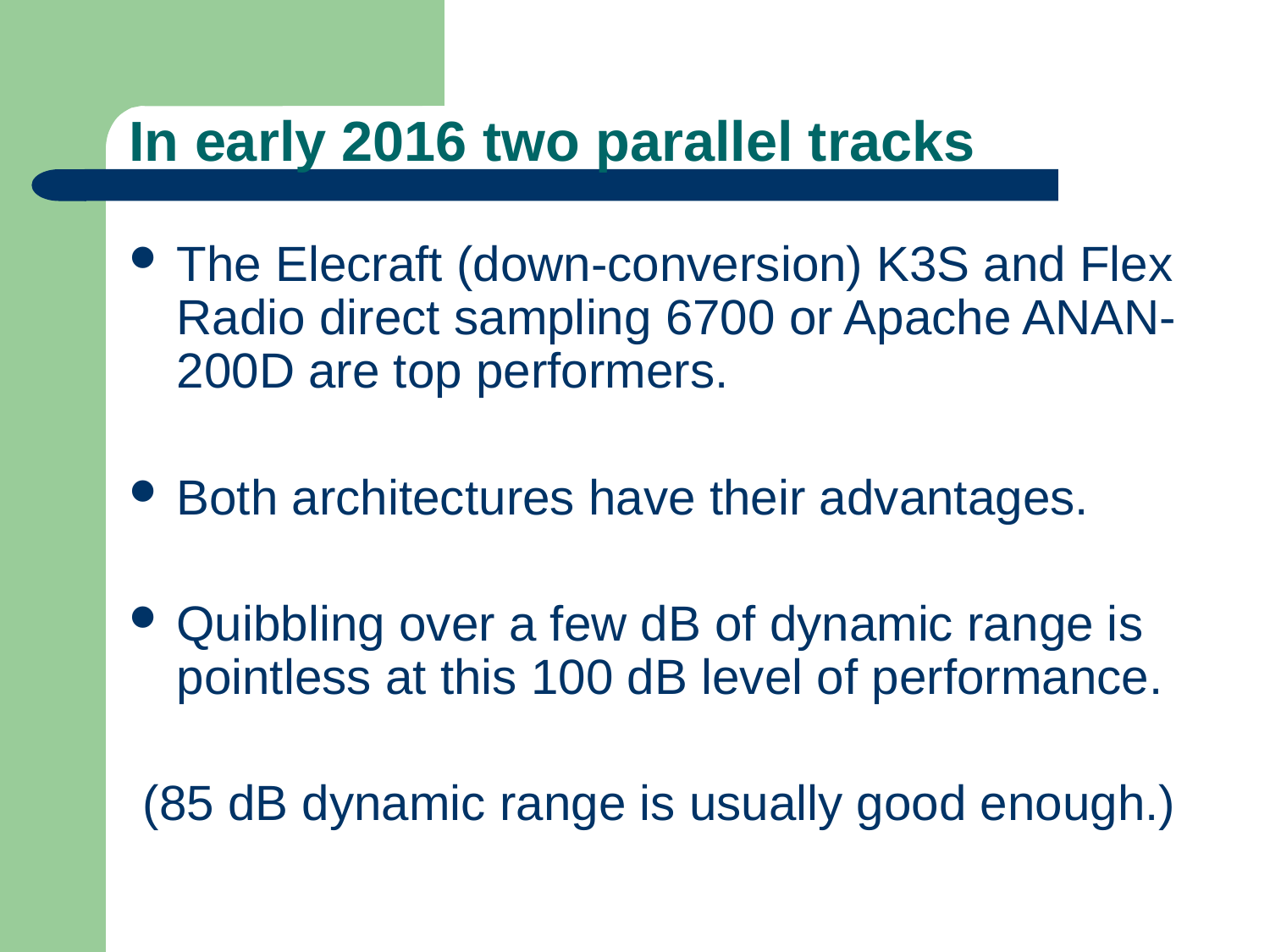

# In early 2016 two parallel tracks
The Elecraft (down-conversion) K3S and Flex Radio direct sampling 6700 or Apache ANAN-200D are top performers.

Both architectures have their advantages.

Quibbling over a few dB of dynamic range is pointless at this 100 dB level of performance.

 (85 dB dynamic range is usually good enough.)